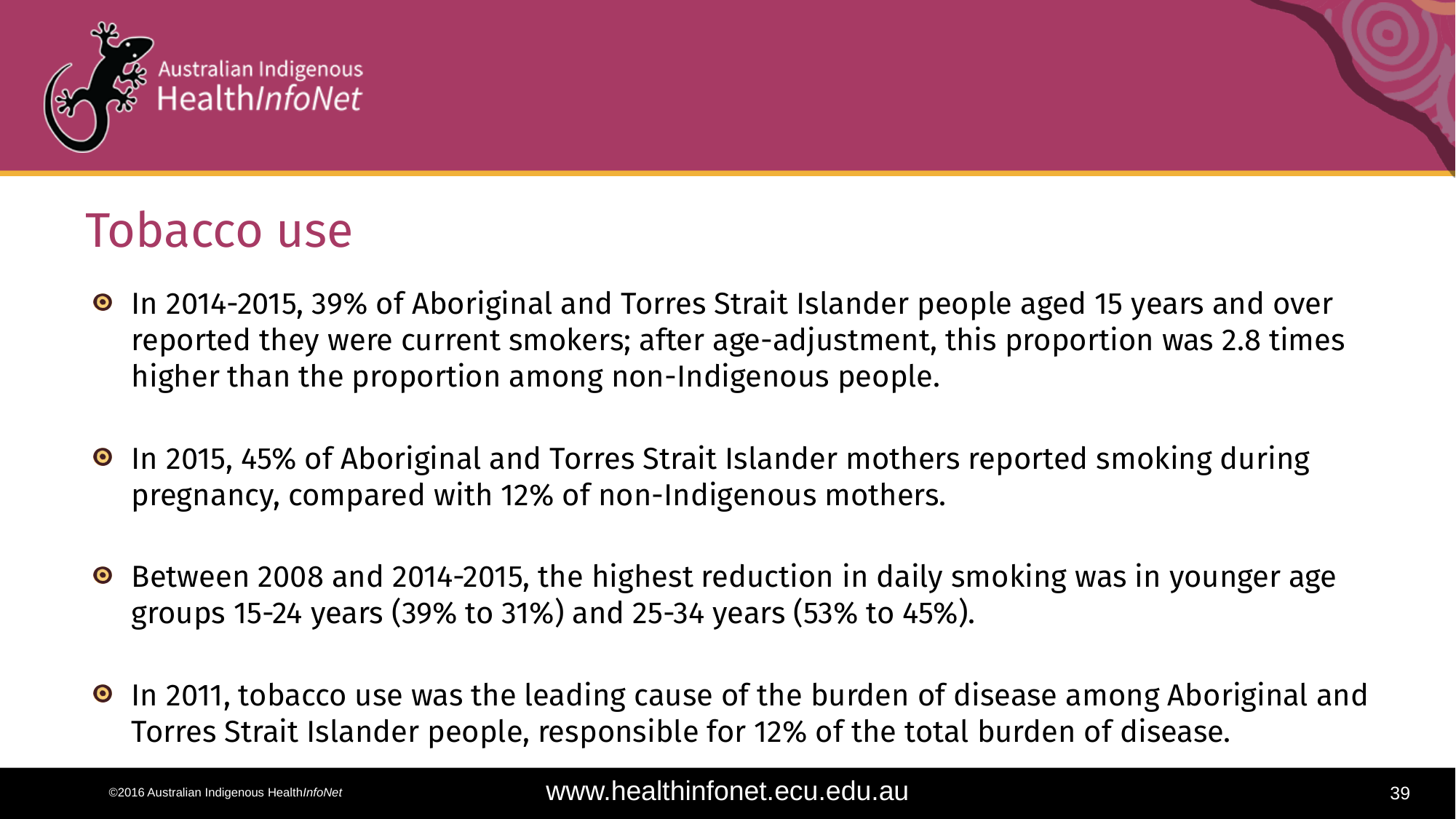

# Tobacco use
In 2014-2015, 39% of Aboriginal and Torres Strait Islander people aged 15 years and over reported they were current smokers; after age-adjustment, this proportion was 2.8 times higher than the proportion among non-Indigenous people.
In 2015, 45% of Aboriginal and Torres Strait Islander mothers reported smoking during pregnancy, compared with 12% of non-Indigenous mothers.
Between 2008 and 2014-2015, the highest reduction in daily smoking was in younger age groups 15-24 years (39% to 31%) and 25-34 years (53% to 45%).
In 2011, tobacco use was the leading cause of the burden of disease among Aboriginal and Torres Strait Islander people, responsible for 12% of the total burden of disease.